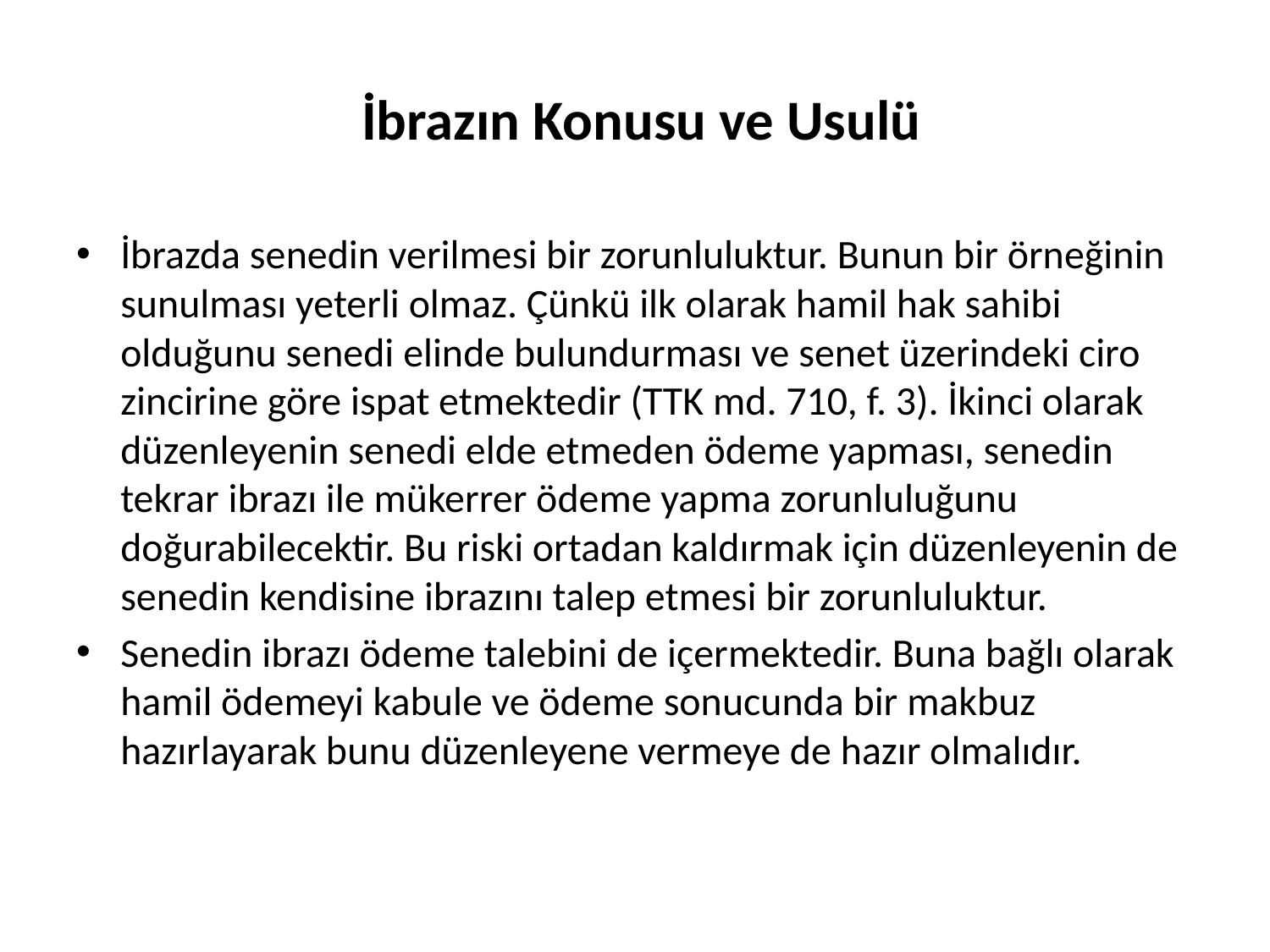

# İbrazın Konusu ve Usulü
İbrazda senedin verilmesi bir zorunluluktur. Bunun bir örneğinin sunulması yeterli olmaz. Çünkü ilk olarak hamil hak sahibi olduğunu senedi elinde bulundurması ve senet üzerindeki ciro zincirine göre ispat etmektedir (TTK md. 710, f. 3). İkinci olarak düzenleyenin senedi elde etmeden ödeme yapması, senedin tekrar ibrazı ile mükerrer ödeme yapma zorunluluğunu doğurabilecektir. Bu riski ortadan kaldırmak için düzenleyenin de senedin kendisine ibrazını talep etmesi bir zorunluluktur.
Senedin ibrazı ödeme talebini de içermektedir. Buna bağlı olarak hamil ödemeyi kabule ve ödeme sonucunda bir makbuz hazırlayarak bunu düzenleyene vermeye de hazır olmalıdır.